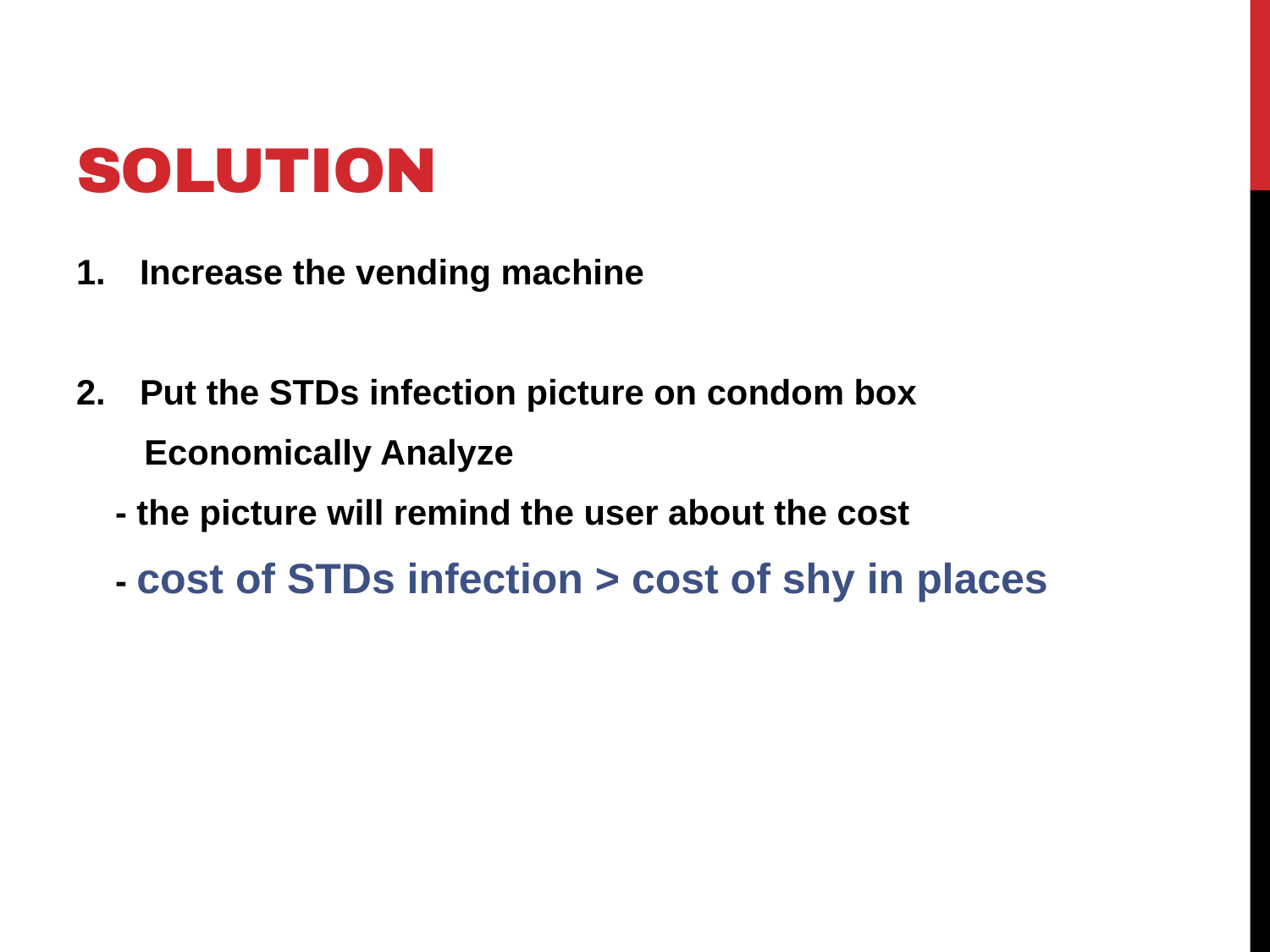

# solution
Increase the vending machine

Put the STDs infection picture on condom box
       Economically Analyze
    - the picture will remind the user about the cost
    - cost of STDs infection > cost of shy in places